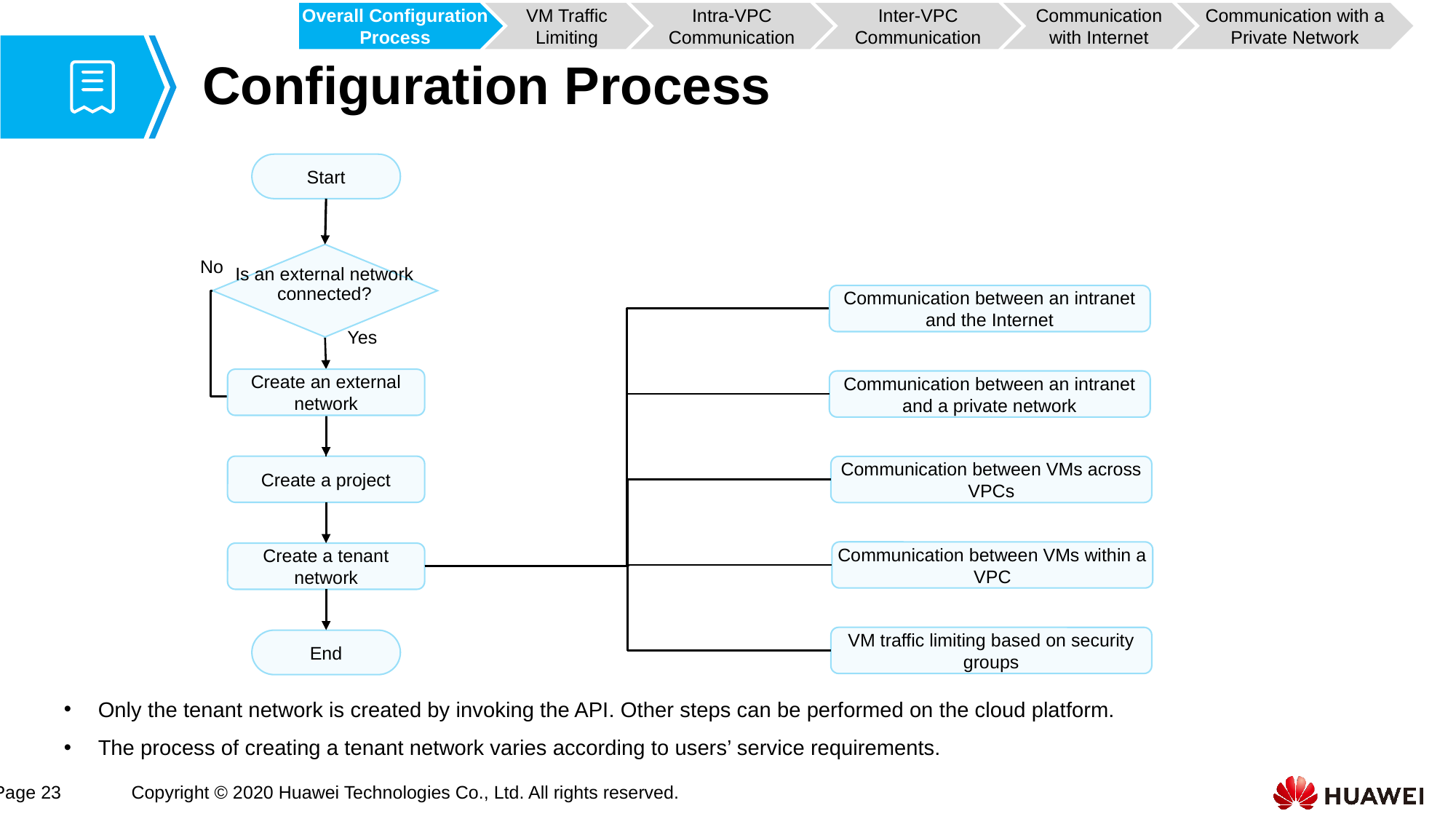

Overall Configuration Process
VM Traffic Limiting
Intra-VPC Communication
Inter-VPC Communication
Communication with Internet
Communication with a Private Network
# Configuration Process
Start
No

Is an external network connected?
Communication between an intranet and the Internet
Yes
Create an external network
Communication between an intranet and a private network
Create a project
Communication between VMs across VPCs
Communication between VMs within a VPC
Create a tenant network
VM traffic limiting based on security groups
End
Only the tenant network is created by invoking the API. Other steps can be performed on the cloud platform.
The process of creating a tenant network varies according to users’ service requirements.